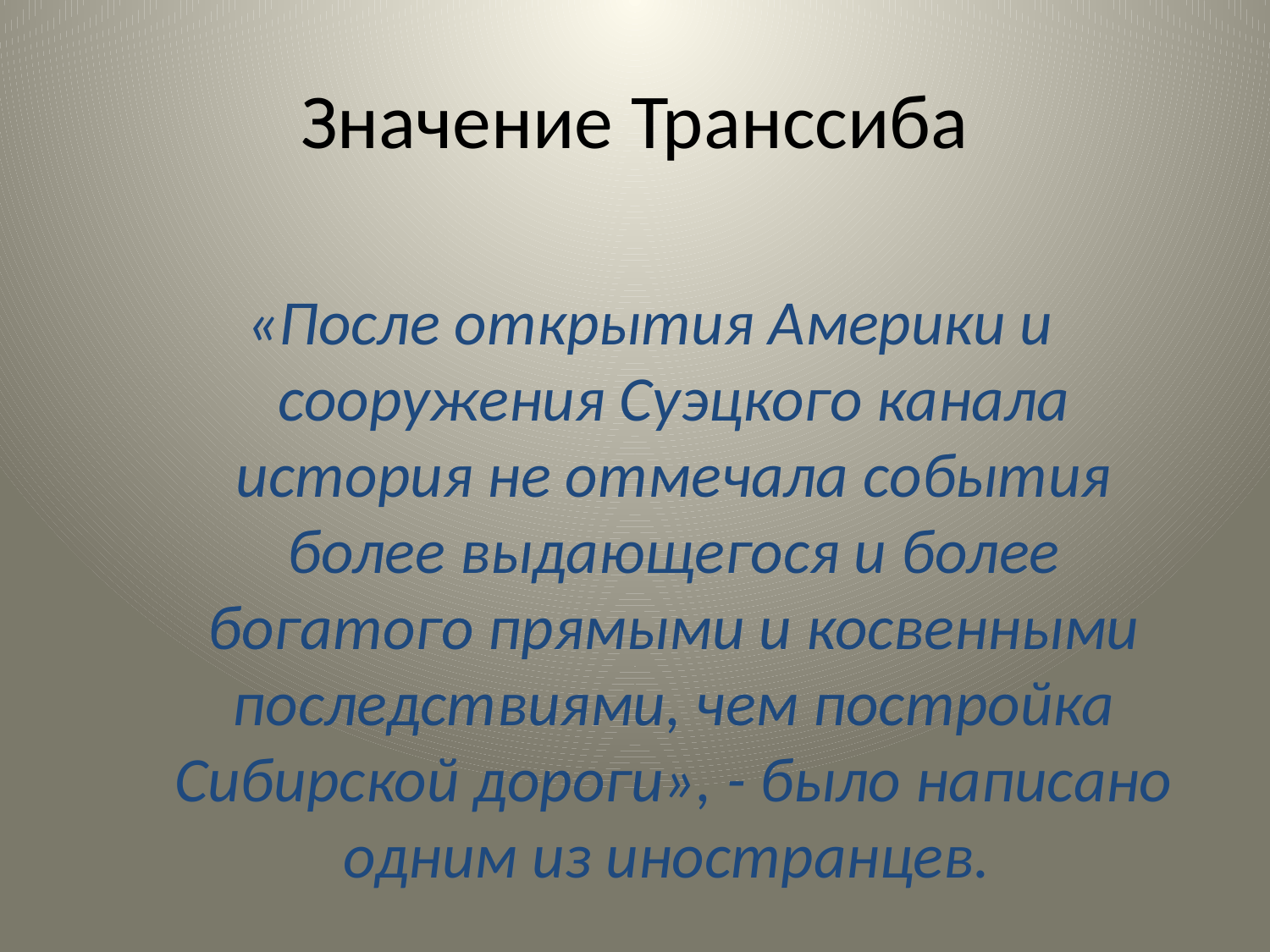

# Значение Транссиба
«После открытия Америки и сооружения Суэцкого канала история не отмечала события более выдающегося и более богатого прямыми и косвенными последствиями, чем постройка Сибирской дороги», - было написано одним из иностранцев.